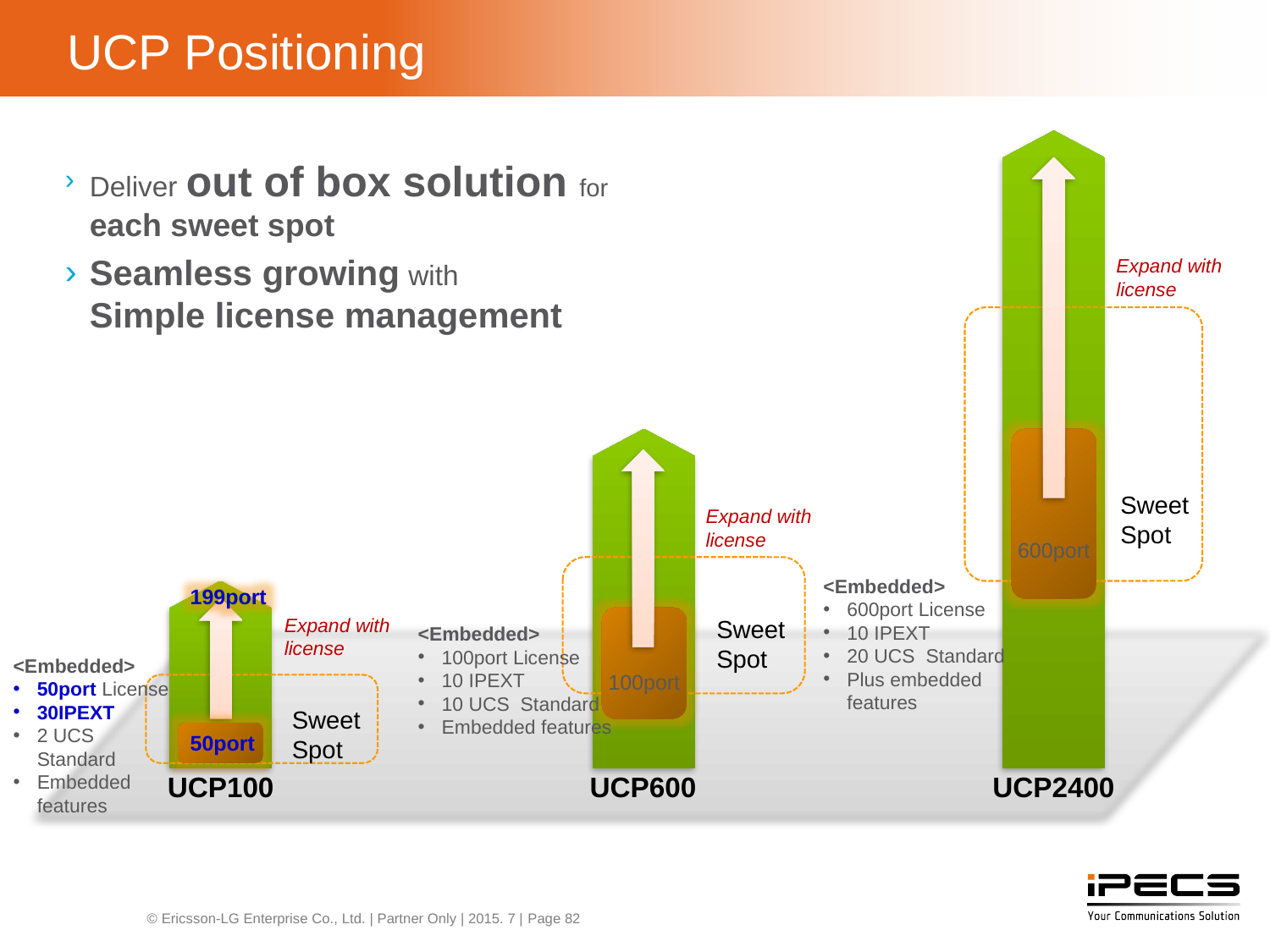

UCP Positioning

Deliver out of box solution for each sweet spot
Seamless growing with     Simple license management

Expand with license

600port

Sweet
Spot
Expand with license

<Embedded>
600port License
10 IPEXT
20 UCS  Standard
Plus embedded features
199port

Expand with license

100port
Sweet Spot
<Embedded>
100port License
10 IPEXT
10 UCS  Standard
Embedded features

<Embedded>
50port License
30IPEXT
2 UCS  Standard
Embedded features

Sweet Spot
50port
UCP100
UCP600
UCP2400